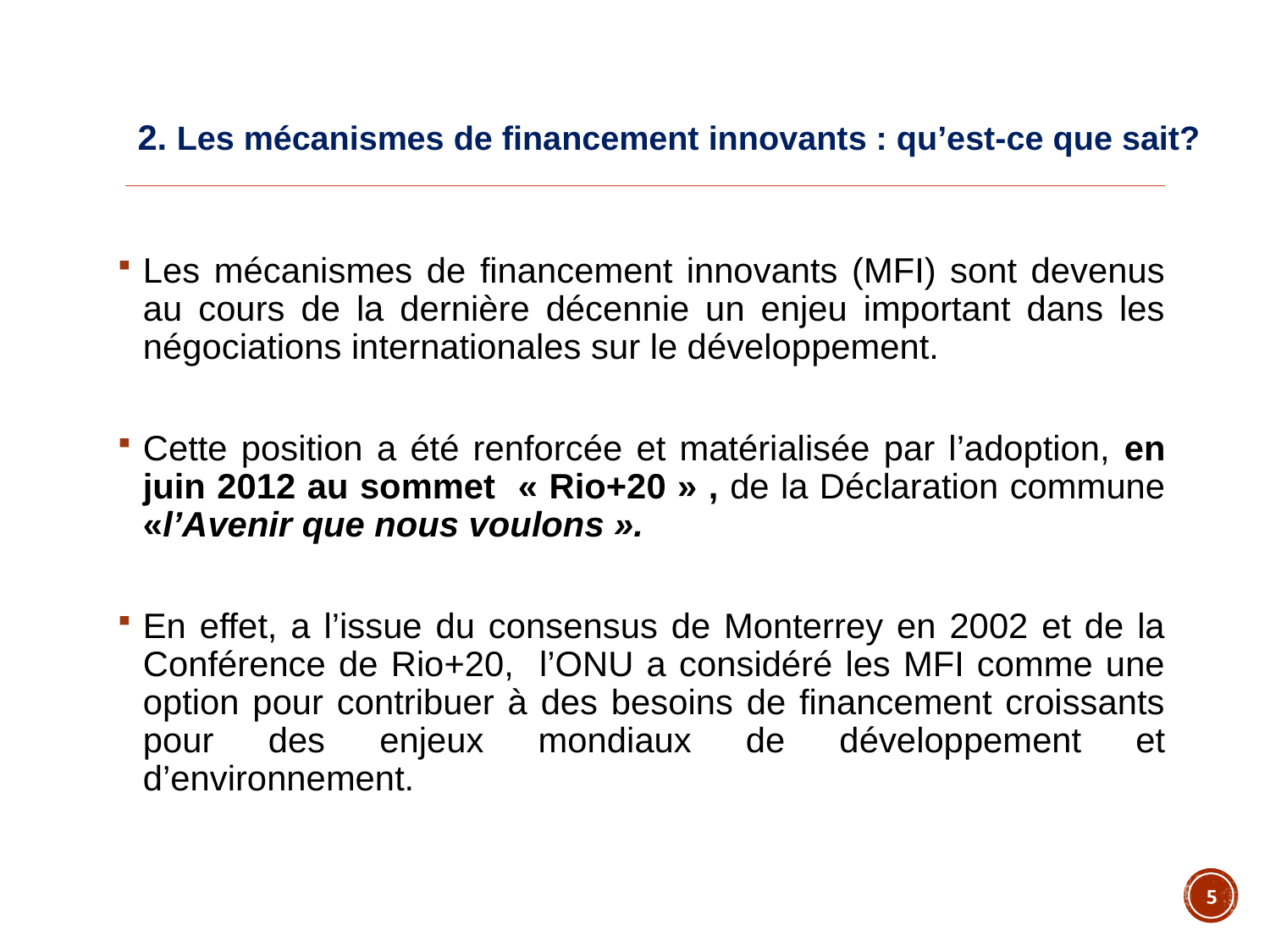

# 2. Les mécanismes de financement innovants : qu’est-ce que sait?
Les mécanismes de financement innovants (MFI) sont devenus au cours de la dernière décennie un enjeu important dans les négociations internationales sur le développement.

Cette position a été renforcée et matérialisée par l’adoption, en juin 2012 au sommet  « Rio+20 » , de la Déclaration commune «l’Avenir que nous voulons ».

En effet, a l’issue du consensus de Monterrey en 2002 et de la Conférence de Rio+20,  l’ONU a considéré les MFI comme une option pour contribuer à des besoins de financement croissants pour des enjeux mondiaux de développement et d’environnement.

5